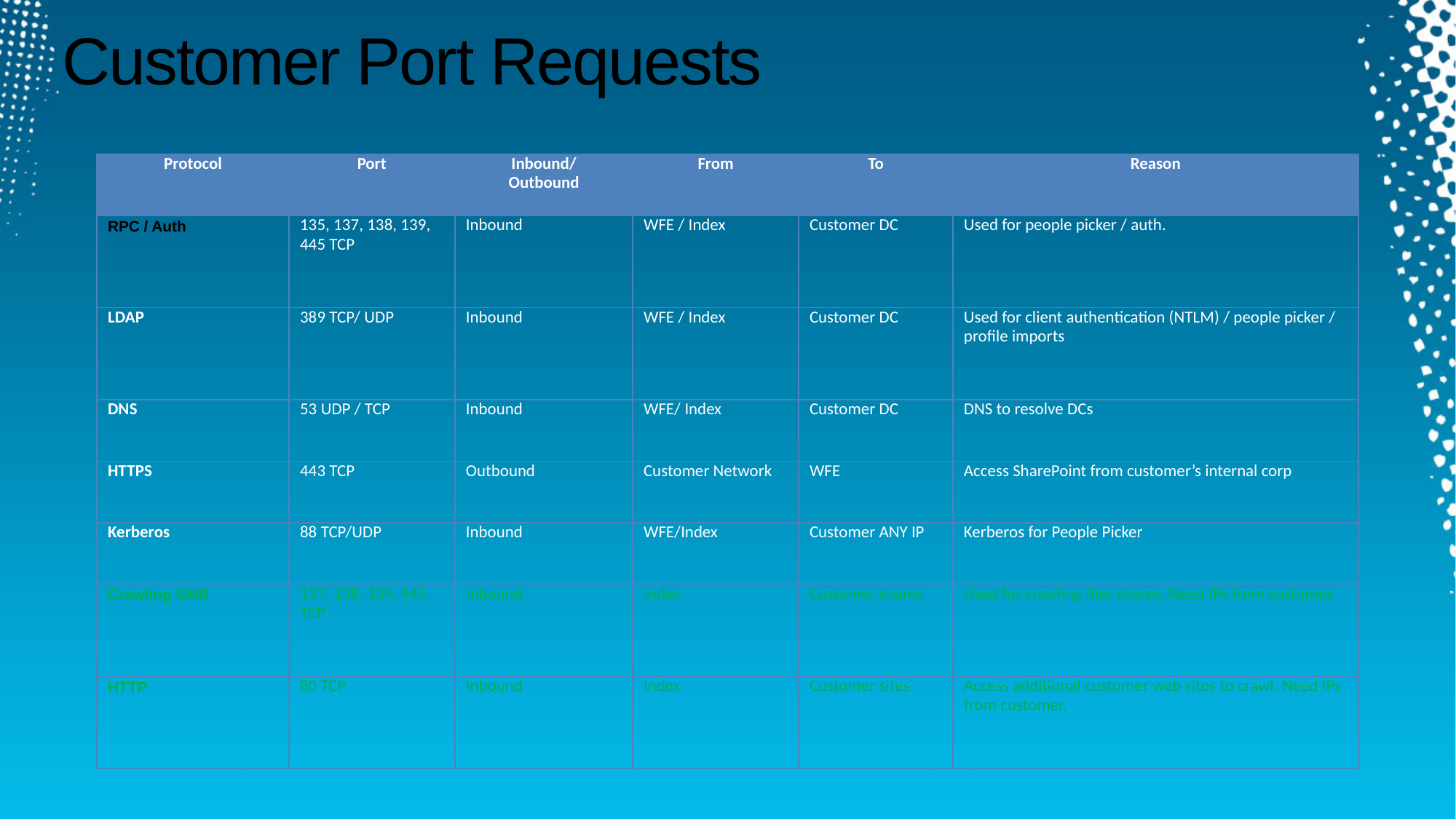

# Customer Port Requests
| Protocol | Port | Inbound/ Outbound | From | To | Reason |
| --- | --- | --- | --- | --- | --- |
| RPC / Auth | 135, 137, 138, 139, 445 TCP | Inbound | WFE / Index | Customer DC | Used for people picker / auth. |
| LDAP | 389 TCP/ UDP | Inbound | WFE / Index | Customer DC | Used for client authentication (NTLM) / people picker / profile imports |
| DNS | 53 UDP / TCP | Inbound | WFE/ Index | Customer DC | DNS to resolve DCs |
| HTTPS | 443 TCP | Outbound | Customer Network | WFE | Access SharePoint from customer’s internal corp |
| Kerberos | 88 TCP/UDP | Inbound | WFE/Index | Customer ANY IP | Kerberos for People Picker |
| Crawling SMB | 137, 138, 139, 445 TCP | Inbound | Index | Customer shares | Used for crawling files shares. Need IPs from customer. |
| HTTP | 80 TCP | Inbound | Index | Customer sites | Access additional customer web sites to crawl. Need IPs from customer. |